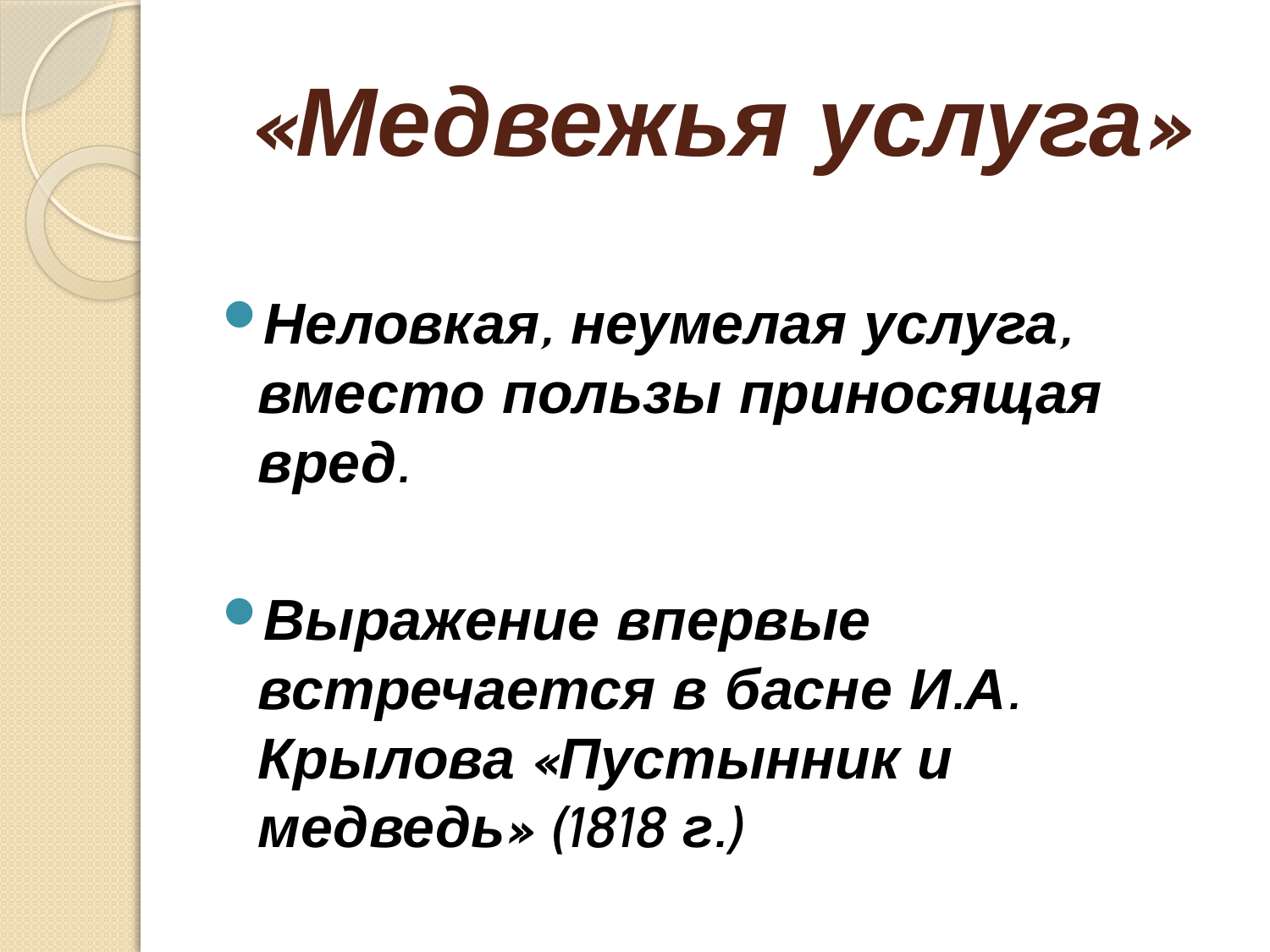

# «Медвежья услуга»

Неловкая, неумелая услуга, вместо пользы приносящая вред.

Выражение впервые встречается в басне И.А. Крылова «Пустынник и медведь» (1818 г.)